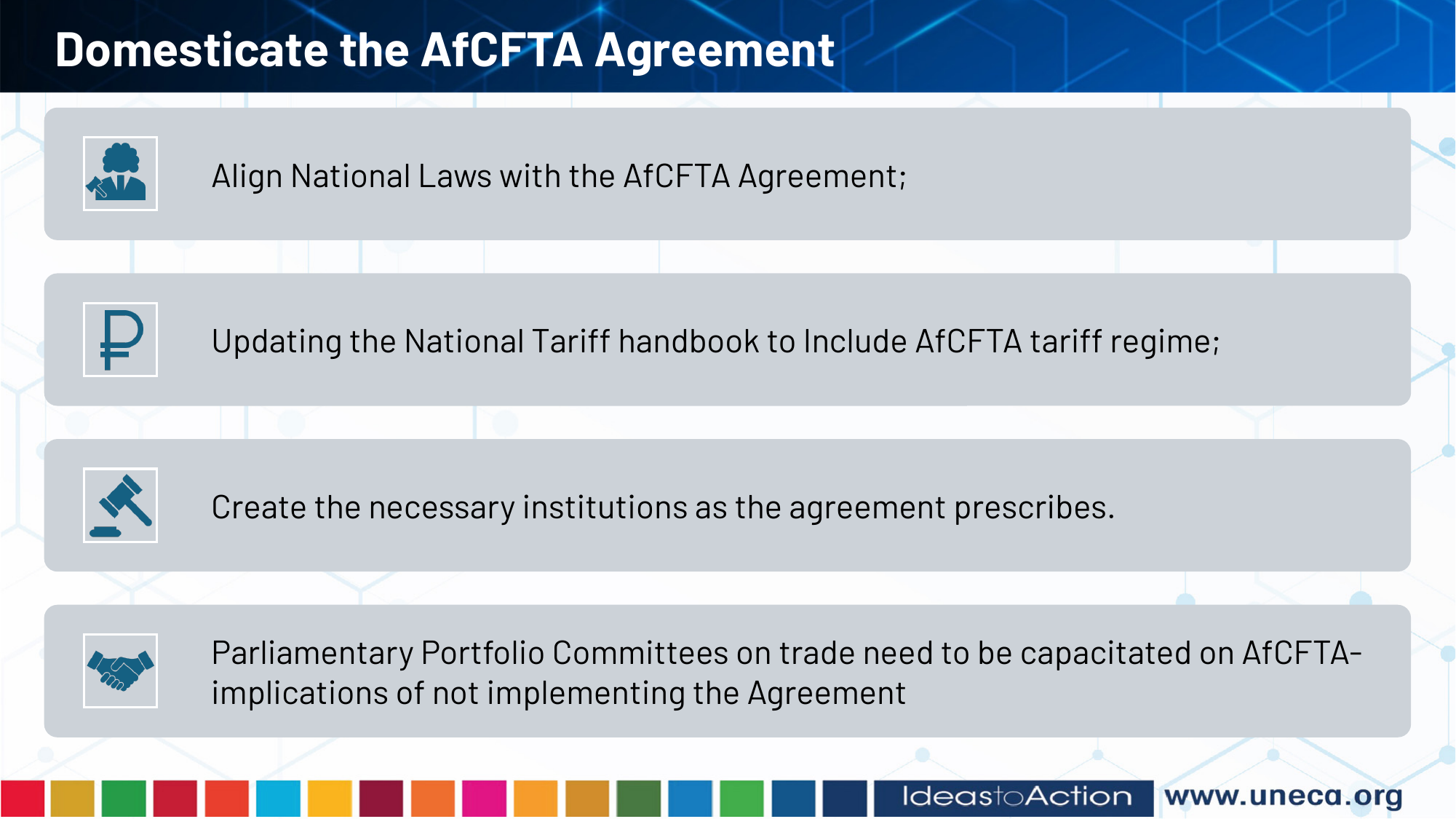

Domesticate the AfCFTA Agreement
Align National Laws with the AfCFTA Agreement;
Updating the National Tariff handbook to Include AfCFTA tariff regime;
Create the necessary institutions as the agreement prescribes.
Parliamentary Portfolio Committees on trade need to be capacitated on AfCFTA-implications of not implementing the Agreement